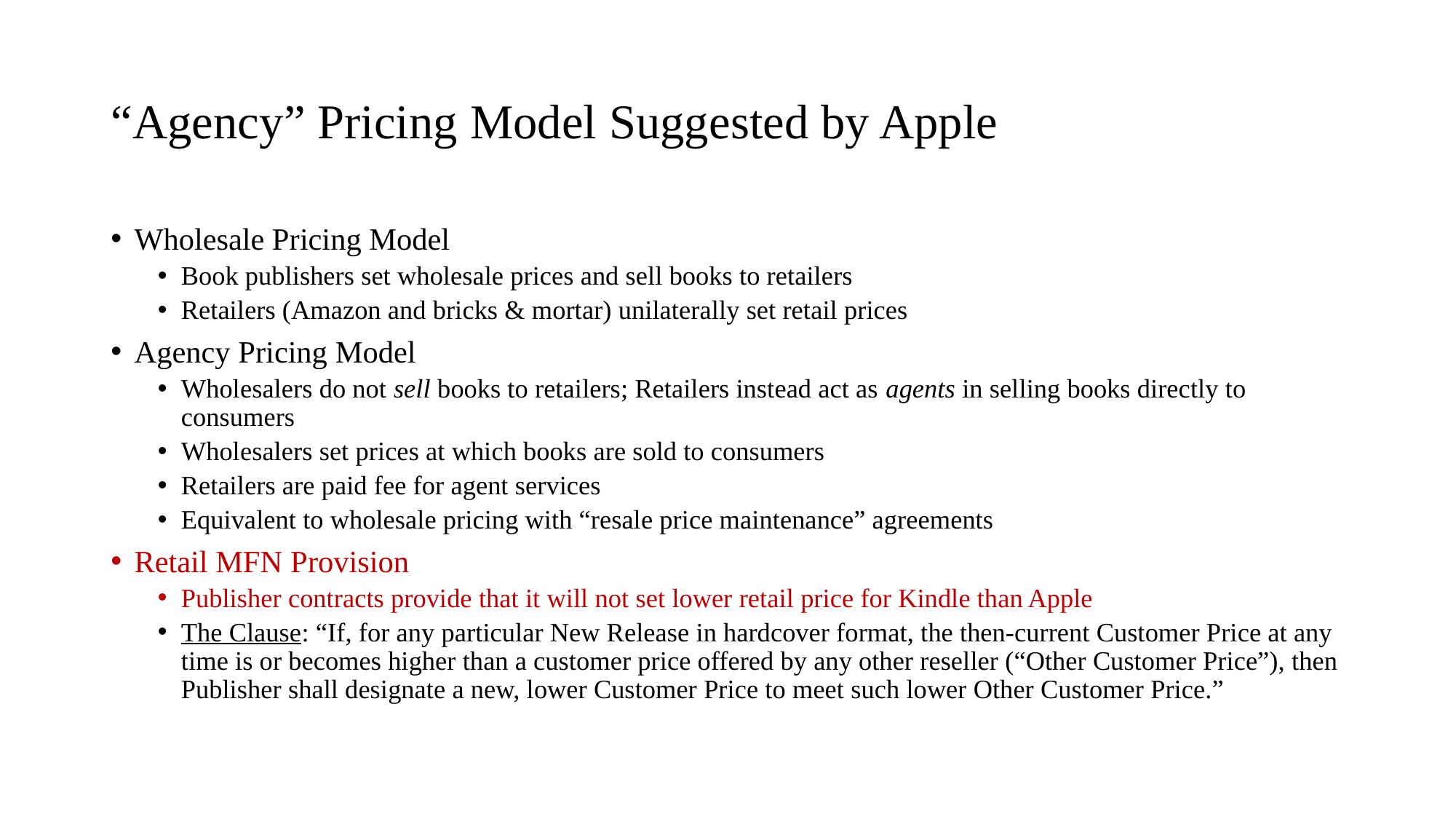

# “Agency” Pricing Model Suggested by Apple
Wholesale Pricing Model
Book publishers set wholesale prices and sell books to retailers
Retailers (Amazon and bricks & mortar) unilaterally set retail prices
Agency Pricing Model
Wholesalers do not sell books to retailers; Retailers instead act as agents in selling books directly to consumers
Wholesalers set prices at which books are sold to consumers
Retailers are paid fee for agent services
Equivalent to wholesale pricing with “resale price maintenance” agreements
Retail MFN Provision
Publisher contracts provide that it will not set lower retail price for Kindle than Apple
The Clause: “If, for any particular New Release in hardcover format, the then-current Customer Price at any time is or becomes higher than a customer price offered by any other reseller (“Other Customer Price”), then Publisher shall designate a new, lower Customer Price to meet such lower Other Customer Price.”